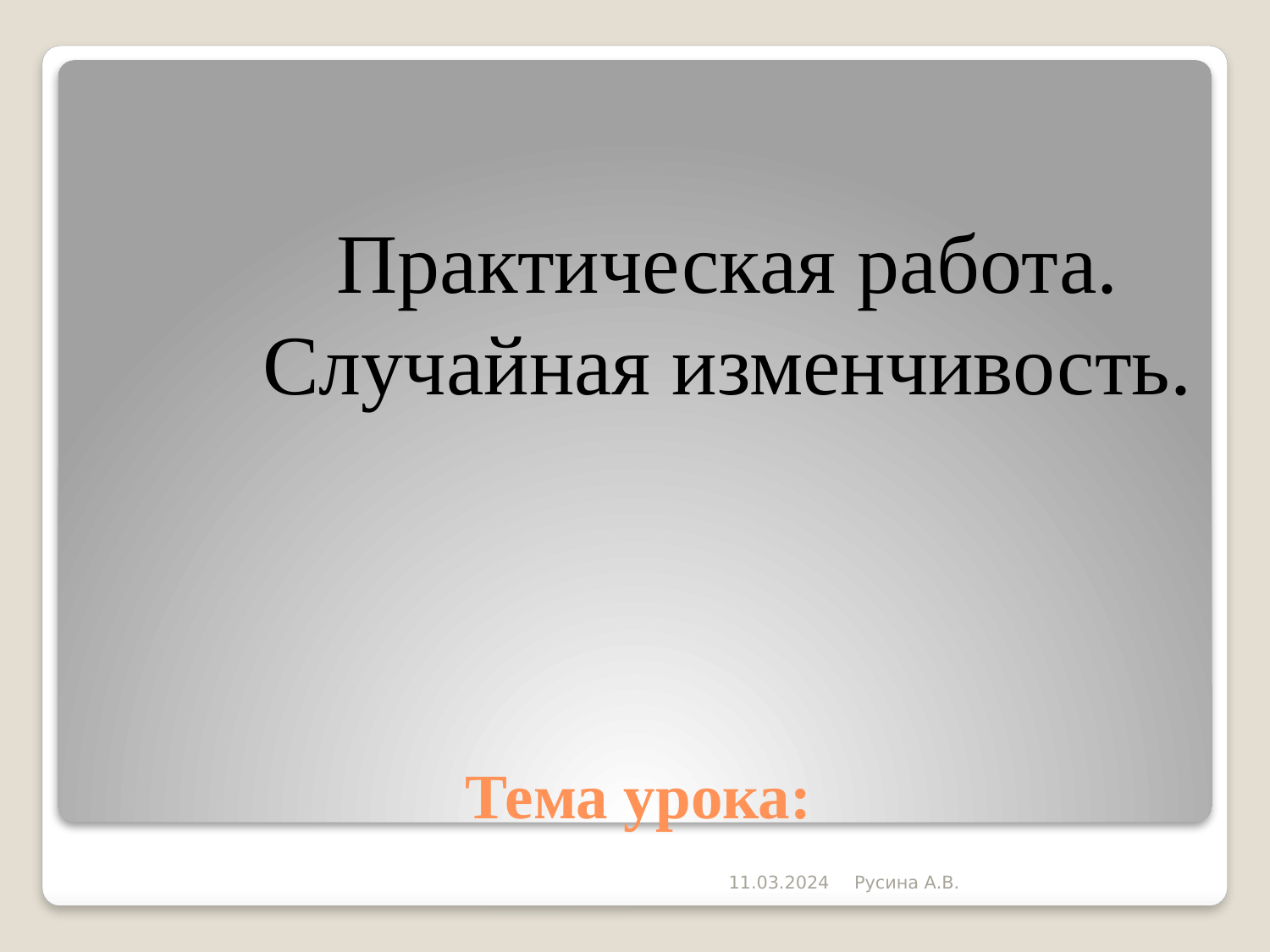

Практическая работа. Случайная изменчивость.
# Тема урока:
11.03.2024
Русина А.В.